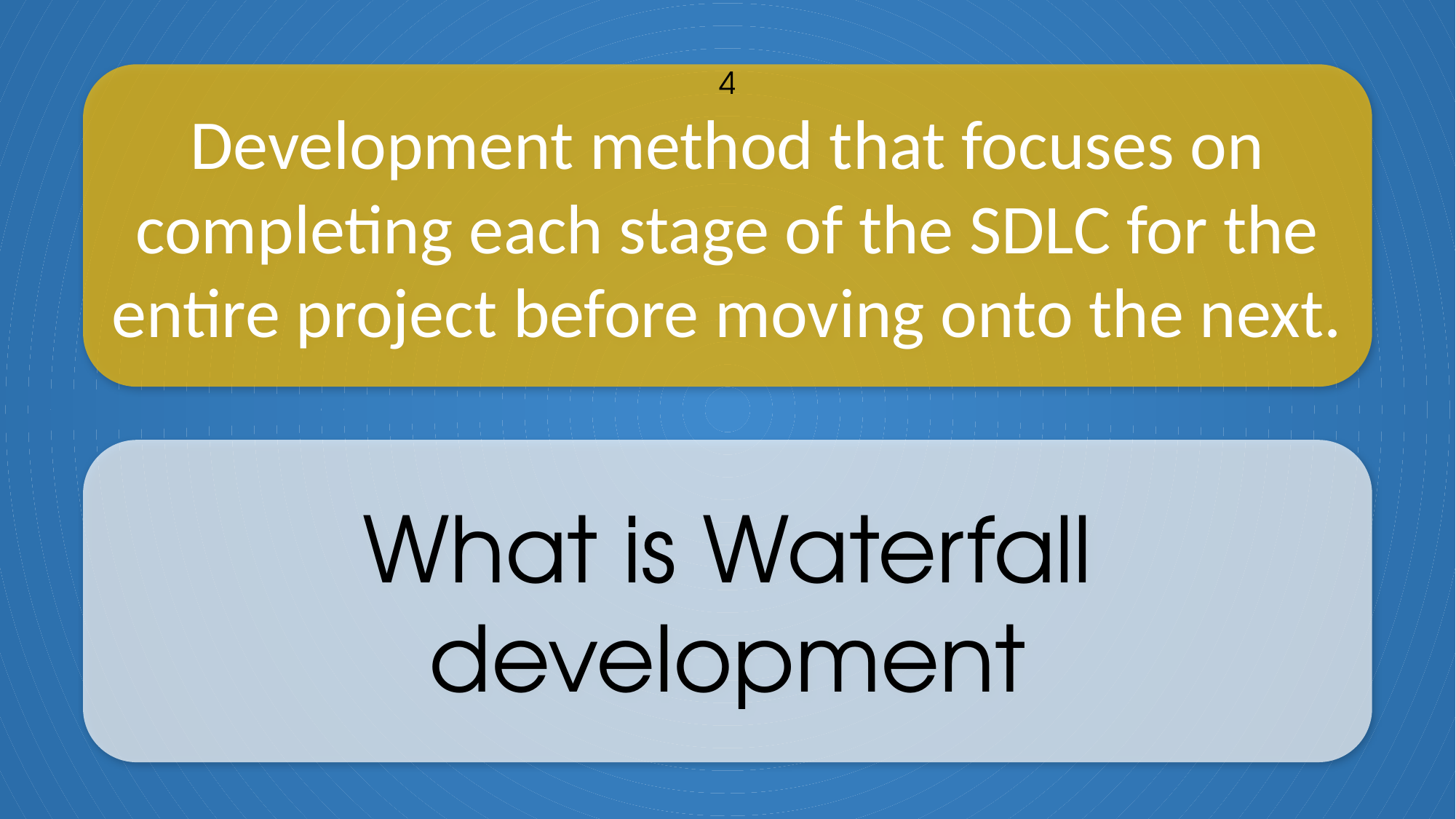

Development method that focuses on completing each stage of the SDLC for the entire project before moving onto the next.
4
What is Waterfall development